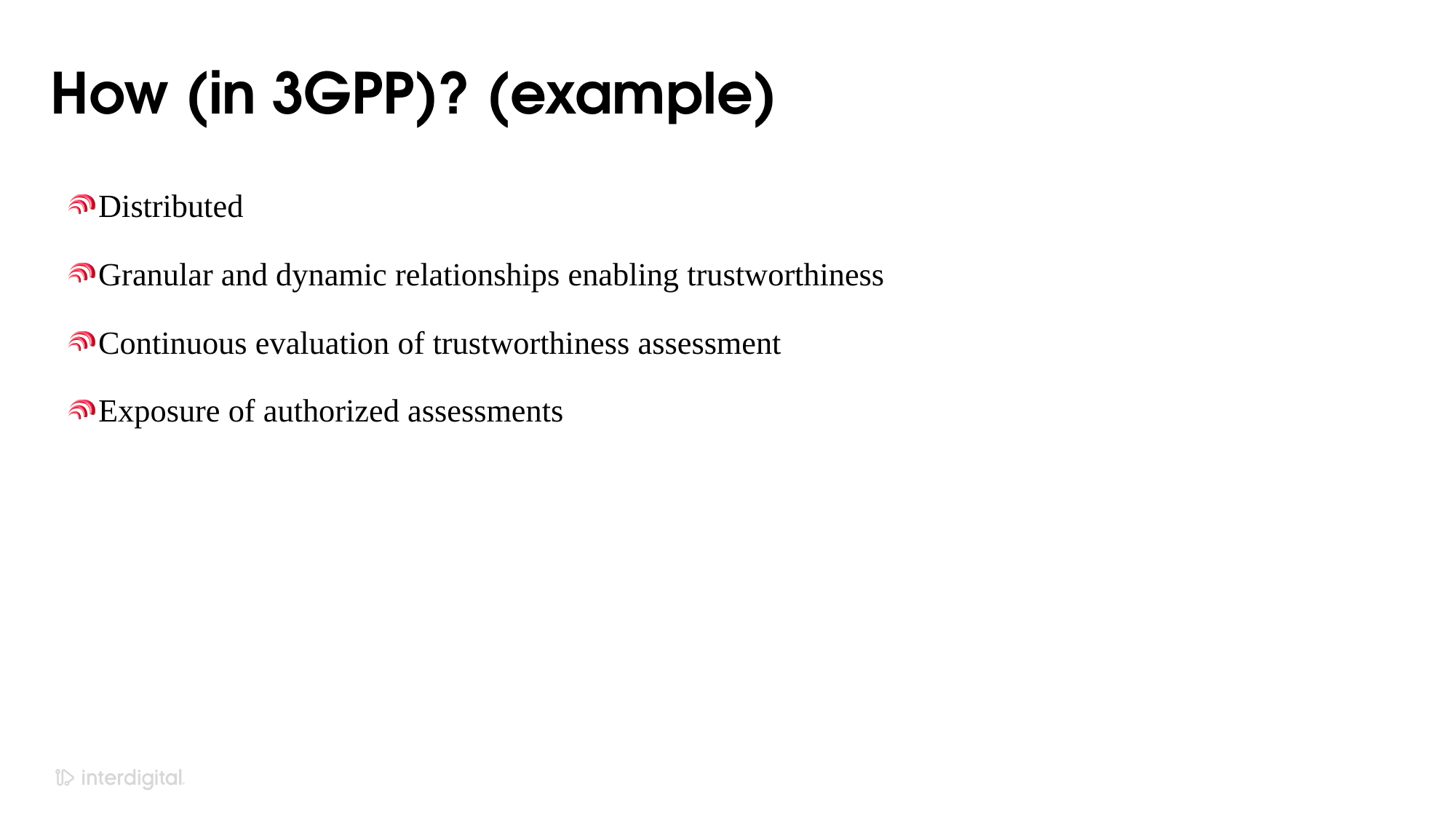

# How (in 3GPP)? (example)
Distributed
Granular and dynamic relationships enabling trustworthiness
Continuous evaluation of trustworthiness assessment
Exposure of authorized assessments